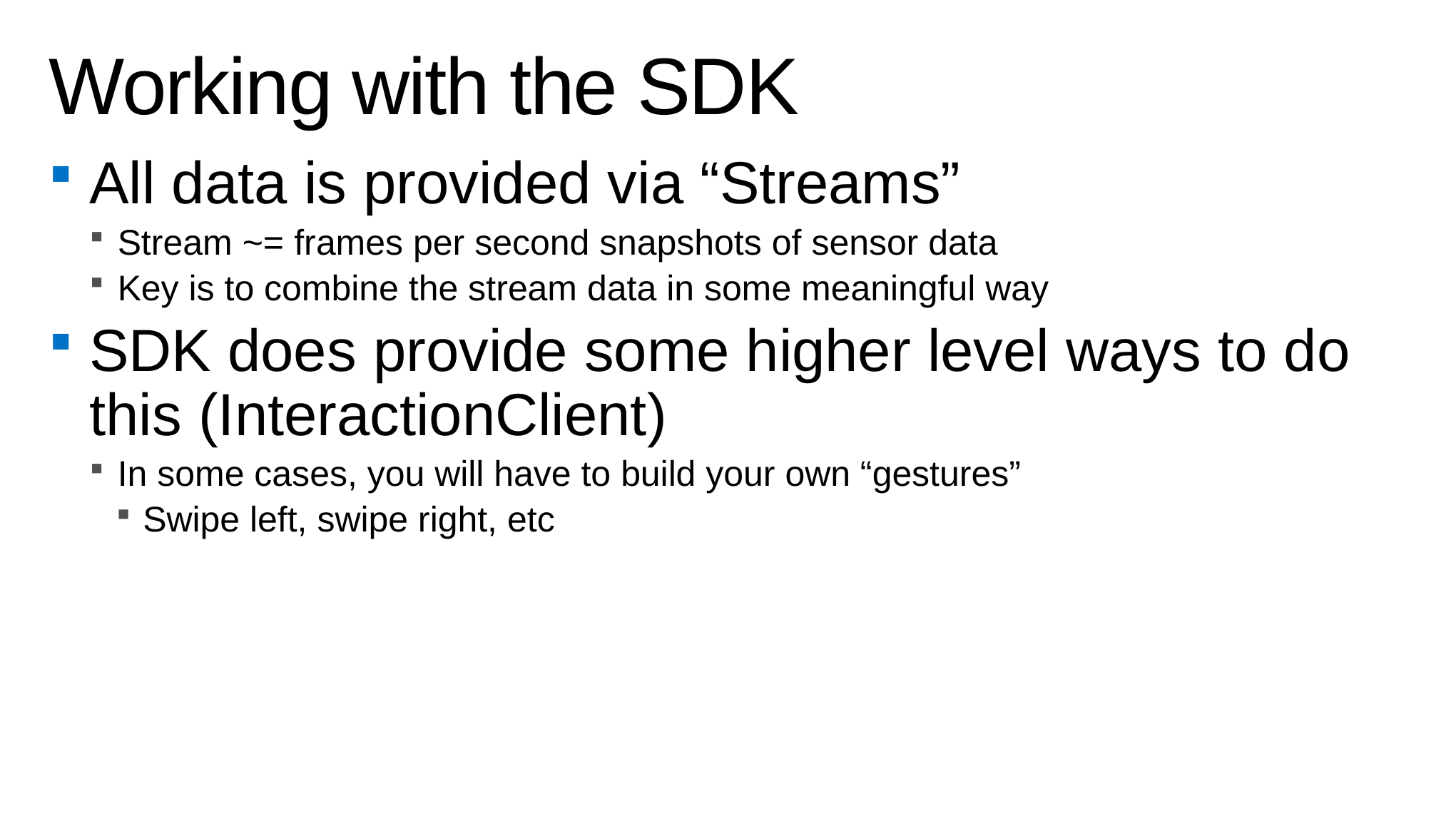

# Working with the SDK
All data is provided via “Streams”
Stream ~= frames per second snapshots of sensor data
Key is to combine the stream data in some meaningful way
SDK does provide some higher level ways to do this (InteractionClient)
In some cases, you will have to build your own “gestures”
Swipe left, swipe right, etc